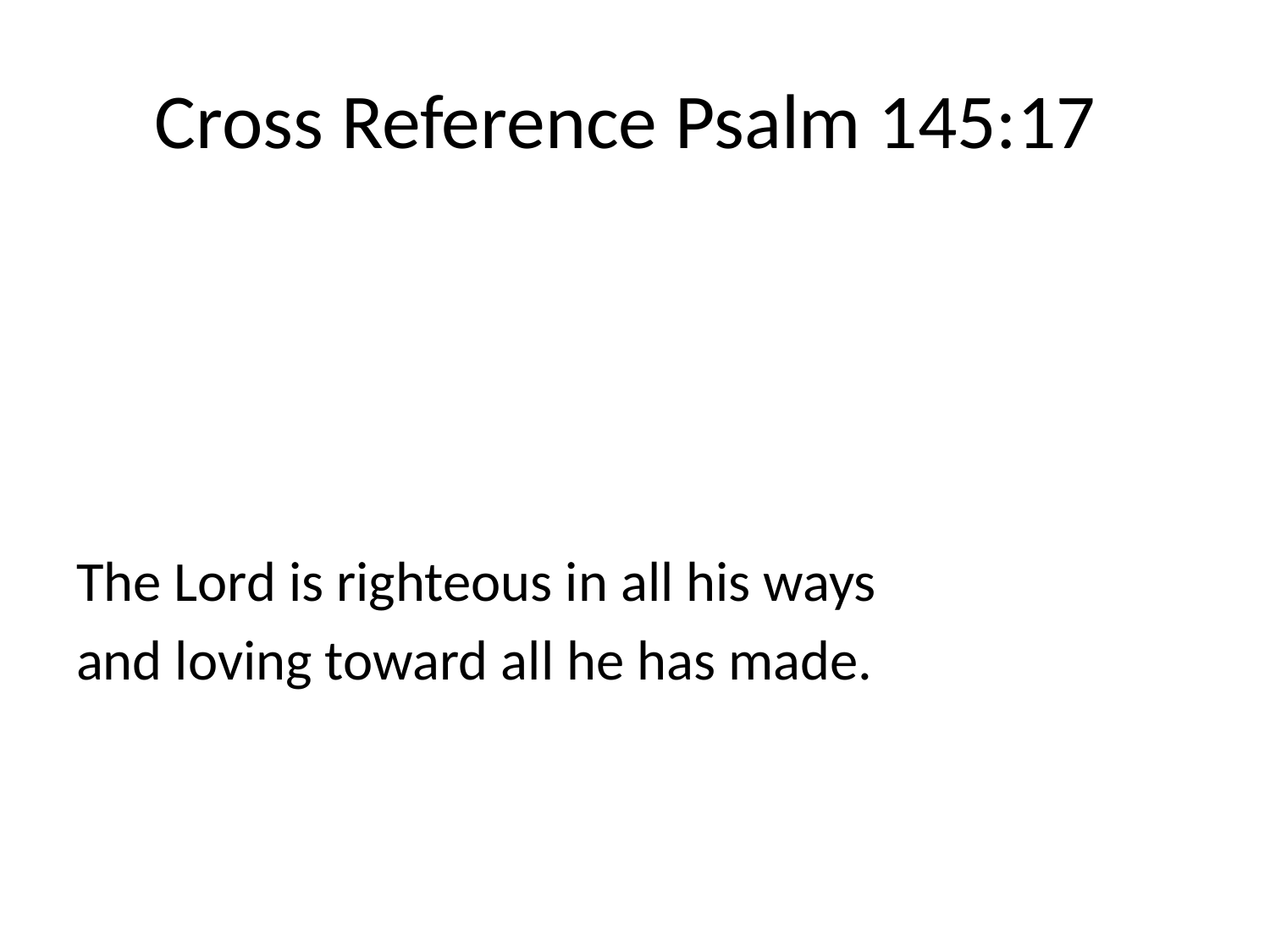

# Cross Reference Psalm 145:17

The Lord is righteous in all his ways
and loving toward all he has made.